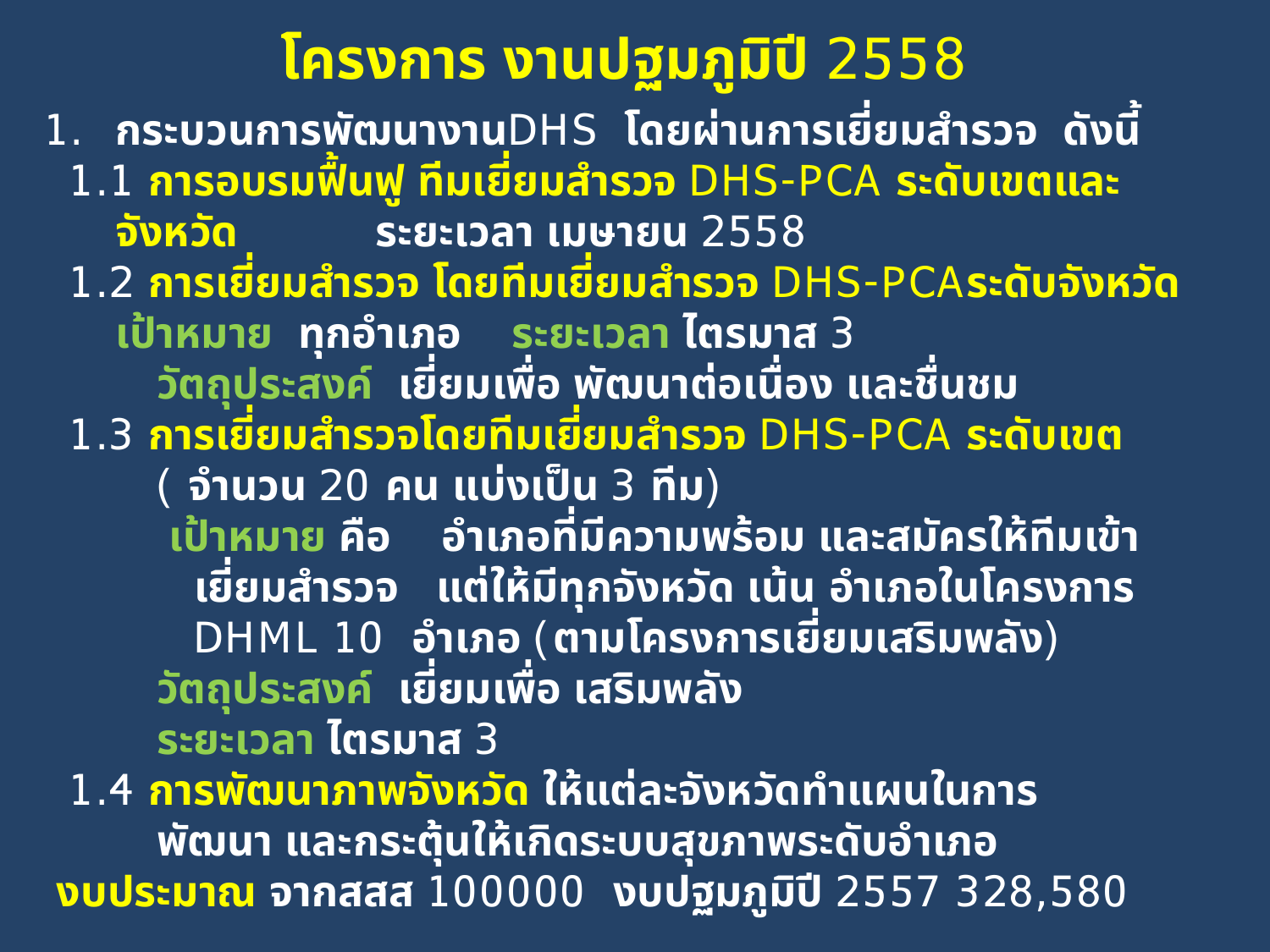

โครงการ งานปฐมภูมิปี 2558
กระบวนการพัฒนางานDHS  โดยผ่านการเยี่ยมสำรวจ  ดังนี้
  1.1 การอบรมฟื้นฟู ทีมเยี่ยมสำรวจ DHS-PCA ระดับเขตและจังหวัด           ระยะเวลา เมษายน 2558
  1.2 การเยี่ยมสำรวจ โดยทีมเยี่ยมสำรวจ DHS-PCAระดับจังหวัด  เป้าหมาย  ทุกอำเภอ    ระยะเวลา ไตรมาส 3
         วัตถุประสงค์  เยี่ยมเพื่อ พัฒนาต่อเนื่อง และชื่นชม
  1.3 การเยี่ยมสำรวจโดยทีมเยี่ยมสำรวจ DHS-PCA ระดับเขต
         ( จำนวน 20 คน แบ่งเป็น 3 ทีม)
          เป้าหมาย คือ    อำเภอที่มีความพร้อม และสมัครให้ทีมเข้า
            เยี่ยมสำรวจ   แต่ให้มีทุกจังหวัด เน้น อำเภอในโครงการ
            DHML 10  อำเภอ (ตามโครงการเยี่ยมเสริมพลัง)
         วัตถุประสงค์  เยี่ยมเพื่อ เสริมพลัง
         ระยะเวลา ไตรมาส 3
  1.4 การพัฒนาภาพจังหวัด ให้แต่ละจังหวัดทำแผนในการ
         พัฒนา และกระตุ้นให้เกิดระบบสุขภาพระดับอำเภอ
 งบประมาณ จากสสส 100000  งบปฐมภูมิปี 2557 328,580